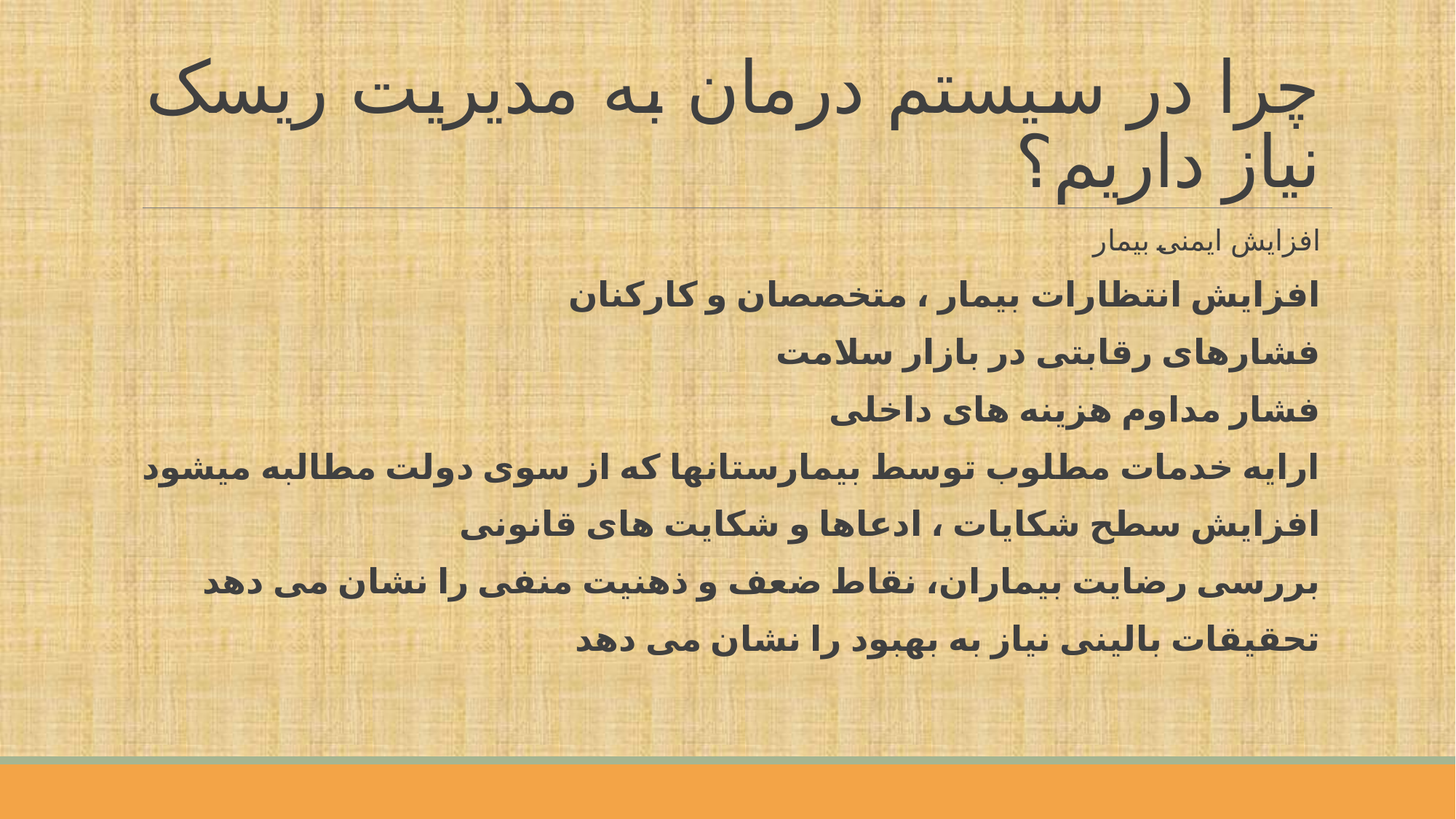

# چرا در سیستم درمان به مدیریت ریسک نیاز داریم؟
افزایش ایمنی بیمار
افزایش انتظارات بیمار ، متخصصان و کارکنان
فشارهای رقابتی در بازار سلامت
فشار مداوم هزینه های داخلی
ارایه خدمات مطلوب توسط بیمارستانها که از سوی دولت مطالبه میشود
افزایش سطح شکایات ، ادعاها و شکایت های قانونی
بررسی رضایت بیماران، نقاط ضعف و ذهنیت منفی را نشان می دهد
تحقیقات بالینی نیاز به بهبود را نشان می دهد